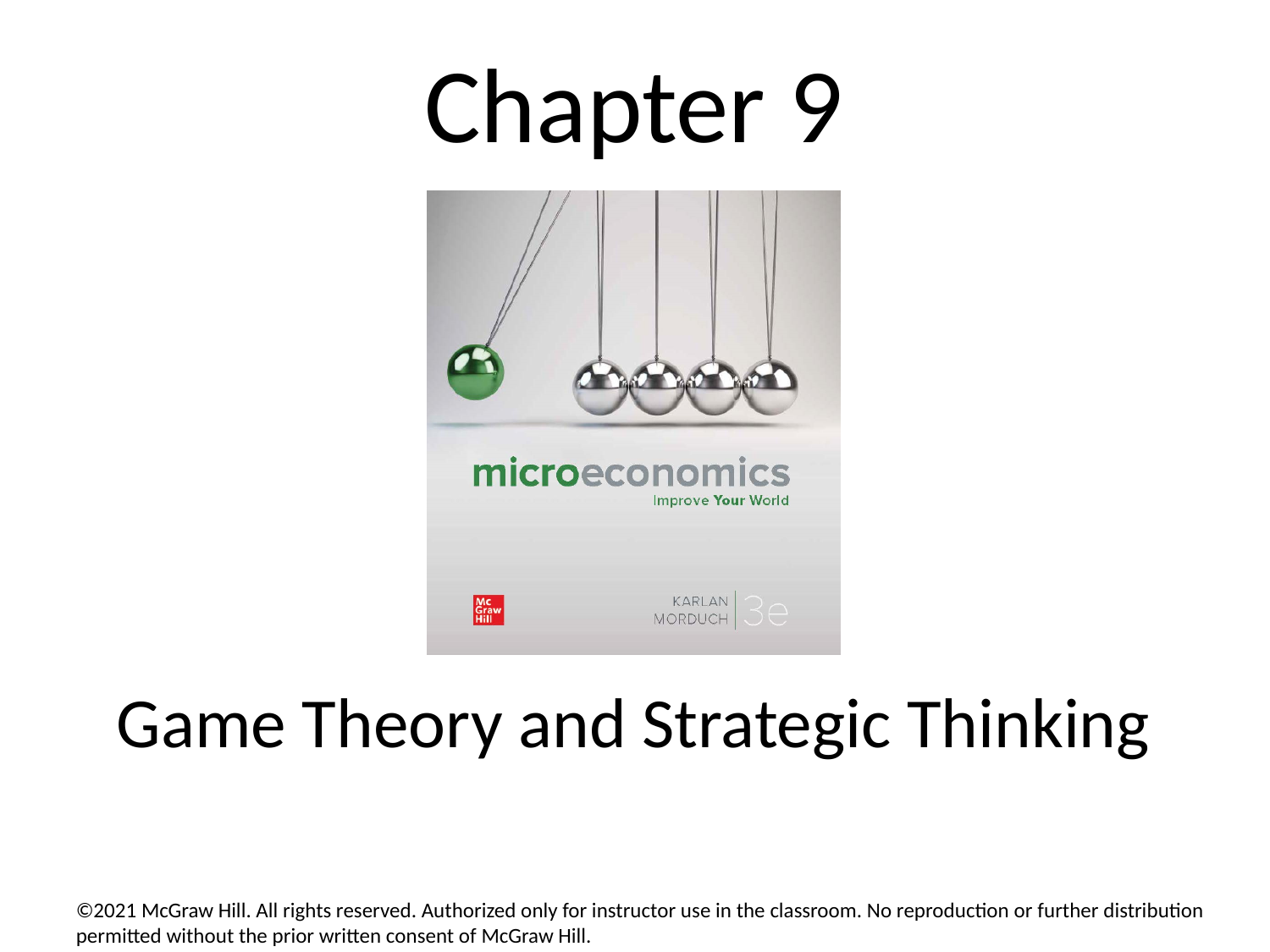

# Chapter 9
Game Theory and Strategic Thinking